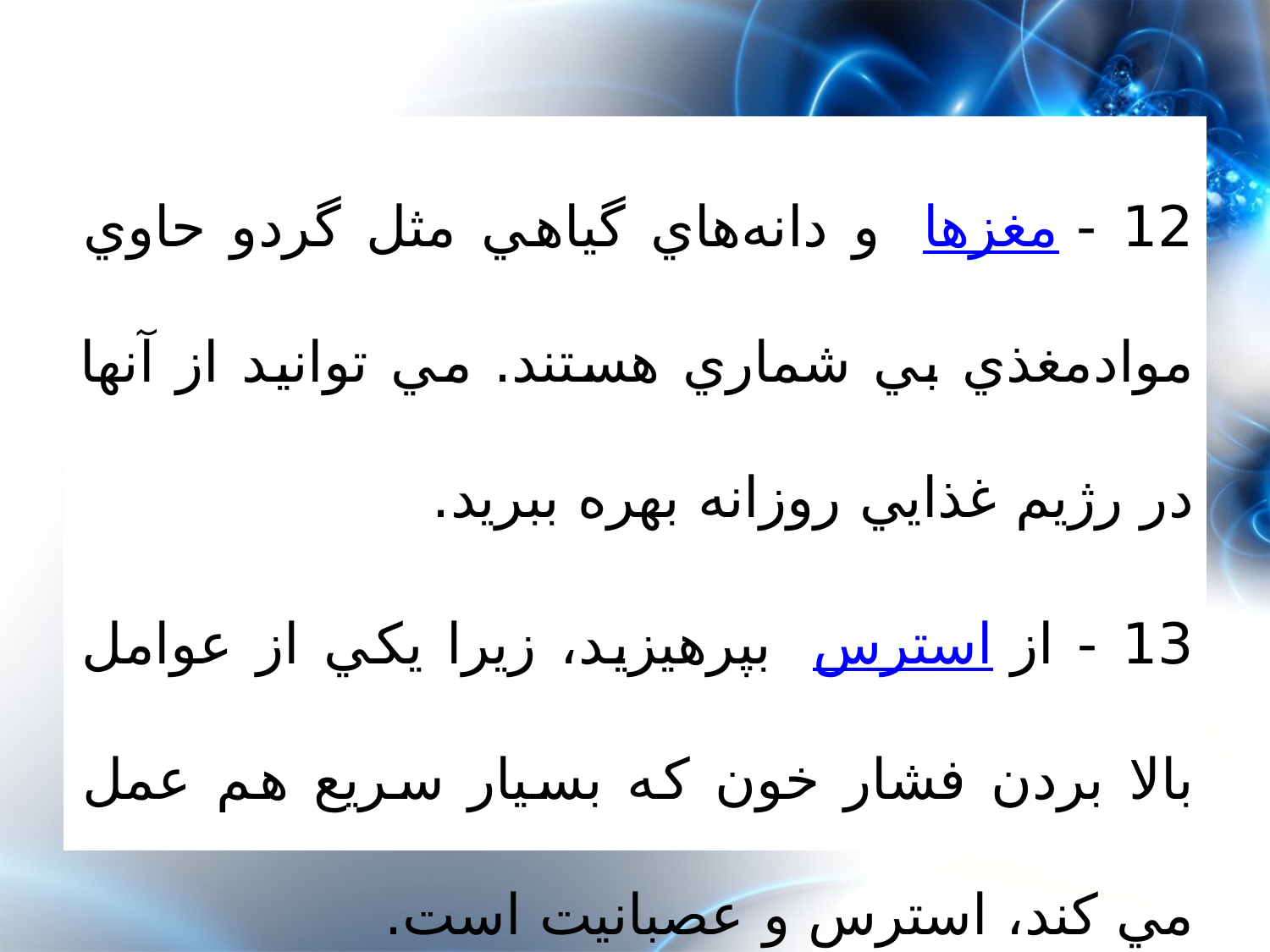

12 - مغز‌ها  و دانه‌هاي گياهي مثل گردو حاوي موادمغذي بي ‌شماري هستند. مي ‌توانيد از آنها در رژيم غذايي روزانه بهره ببريد.
13 - از استرس  بپرهيزيد، زيرا يکي از عوامل بالا بردن فشار خون که بسيار سريع هم عمل مي‌ کند، استرس و عصبانيت است.